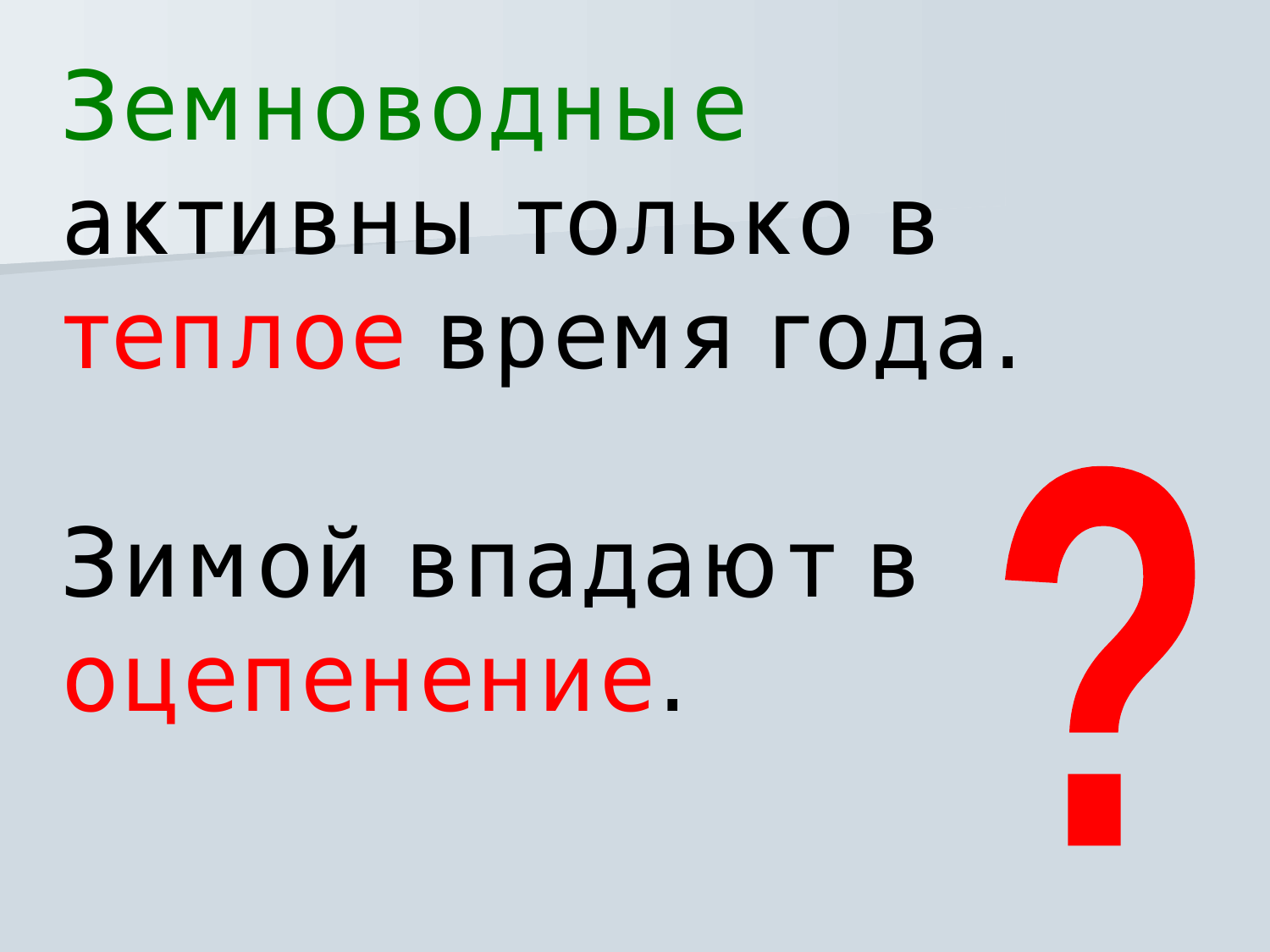

Земноводные активны только в теплое время года.

Зимой впадают в оцепенение.
?